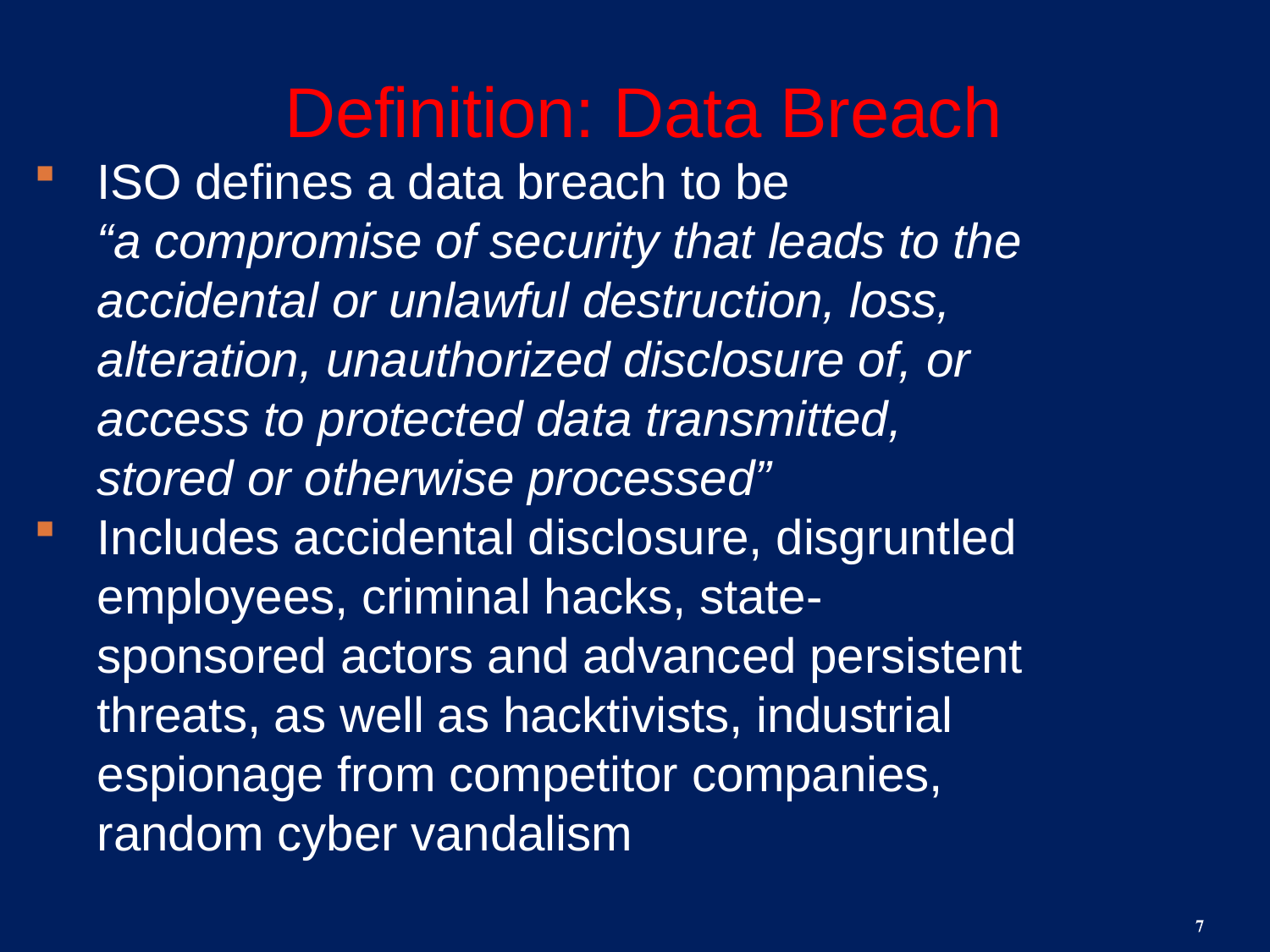

# Definition: Data Breach
ISO defines a data breach to be
“a compromise of security that leads to the accidental or unlawful destruction, loss, alteration, unauthorized disclosure of, or access to protected data transmitted, stored or otherwise processed”
Includes accidental disclosure, disgruntled employees, criminal hacks, state-sponsored actors and advanced persistent threats, as well as hacktivists, industrial espionage from competitor companies, random cyber vandalism